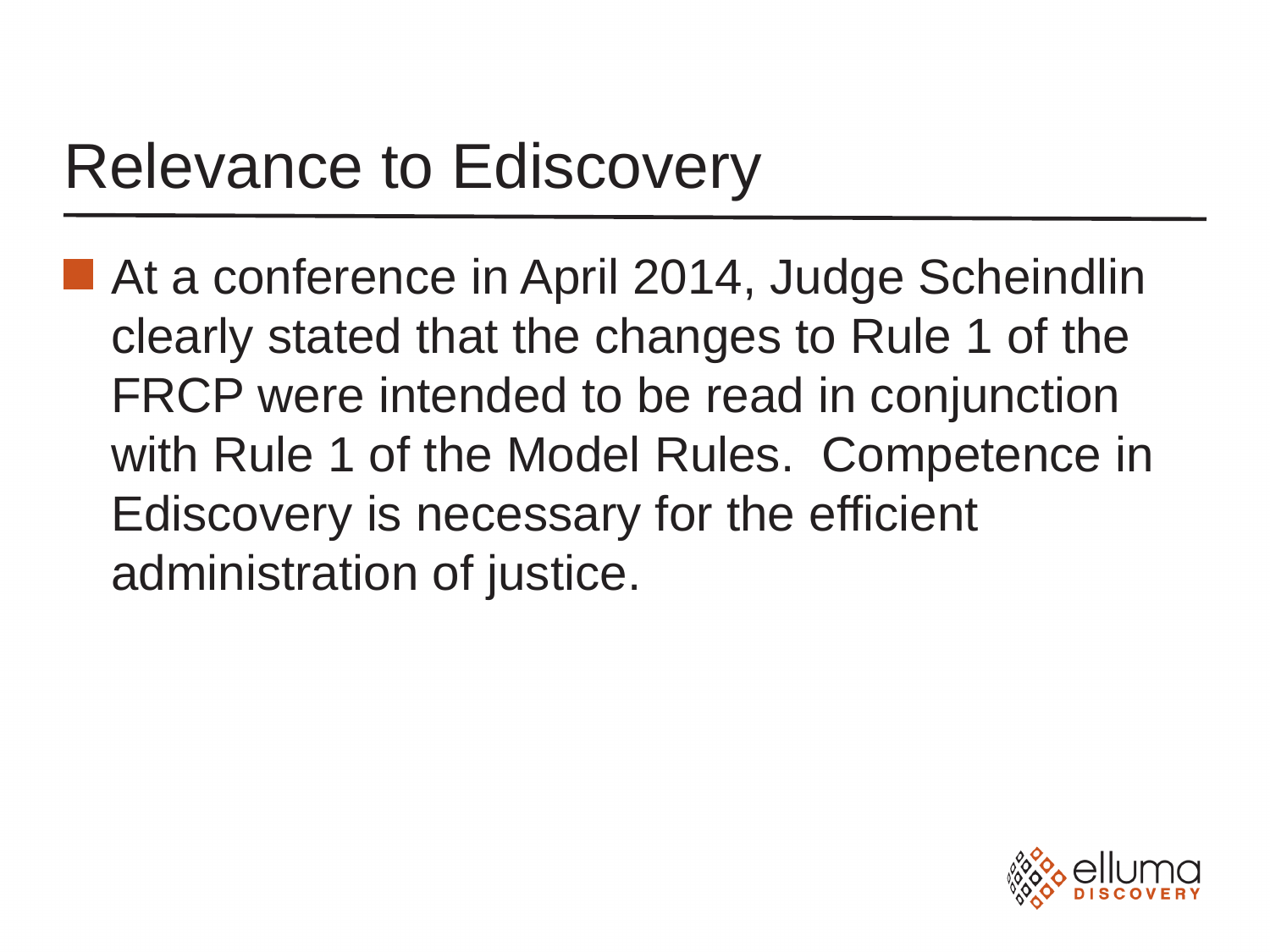

# Relevance to Ediscovery

At a conference in April 2014, Judge Scheindlin clearly stated that the changes to Rule 1 of the FRCP were intended to be read in conjunction with Rule 1 of the Model Rules.  Competence in Ediscovery is necessary for the efficient administration of justice.